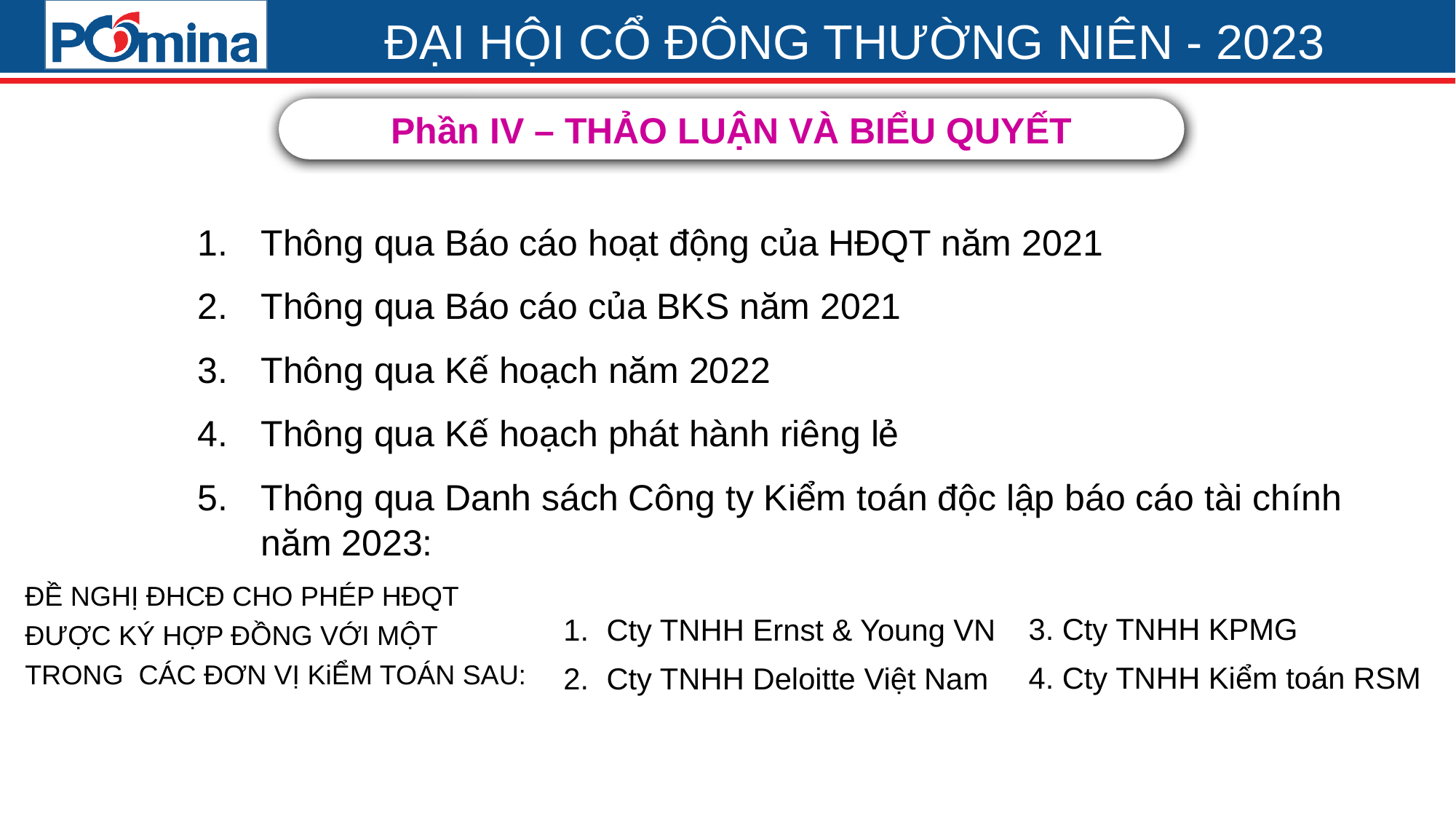

Phần IV – THẢO LUẬN VÀ BIỂU QUYẾT
Thông qua Báo cáo hoạt động của HĐQT năm 2021
Thông qua Báo cáo của BKS năm 2021
Thông qua Kế hoạch năm 2022
Thông qua Kế hoạch phát hành riêng lẻ
Thông qua Danh sách Công ty Kiểm toán độc lập báo cáo tài chính năm 2023:

3. Cty TNHH KPMG
4. Cty TNHH Kiểm toán RSM

Cty TNHH Ernst & Young VN
Cty TNHH Deloitte Việt Nam
ĐỀ NGHỊ ĐHCĐ CHO PHÉP HĐQT ĐƯỢC KÝ HỢP ĐỒNG VỚI MỘT TRONG  CÁC ĐƠN VỊ KiỂM TOÁN SAU: